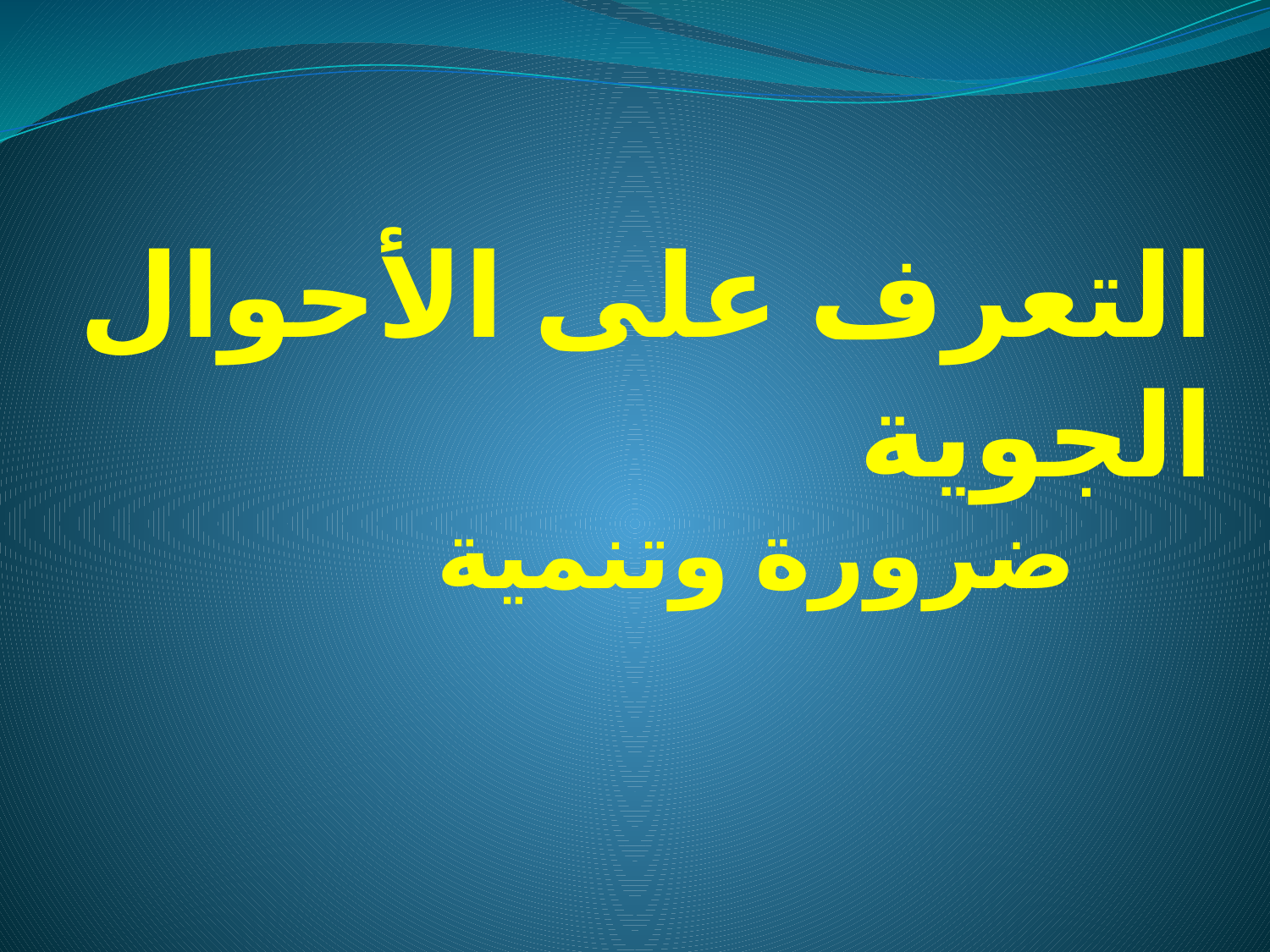

# التعرف على الأحوال الجوية
ضرورة وتنمية